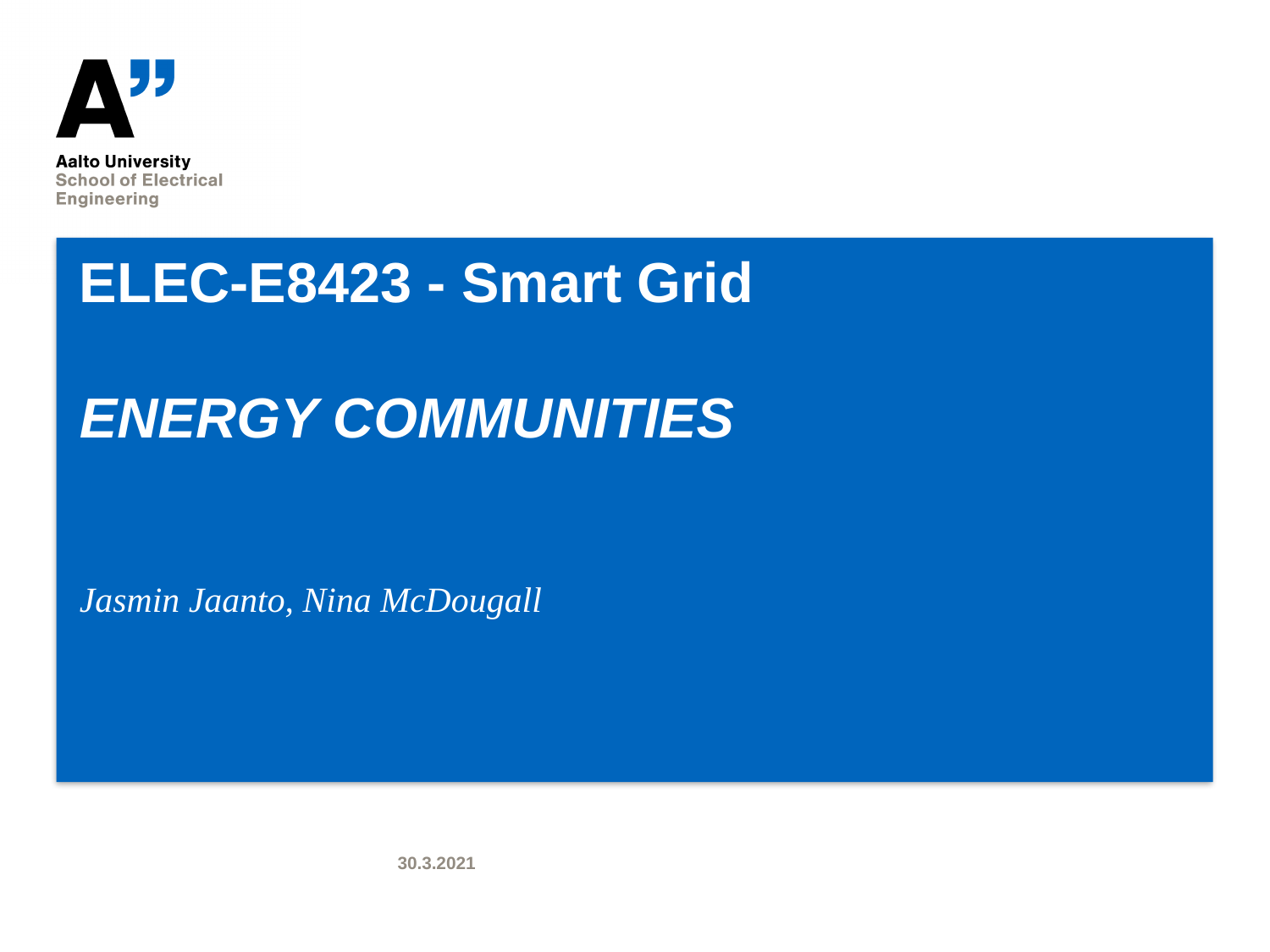

# ELEC-E8423 - Smart Grid ENERGY COMMUNITIES
Jasmin Jaanto, Nina McDougall

30.3.2021